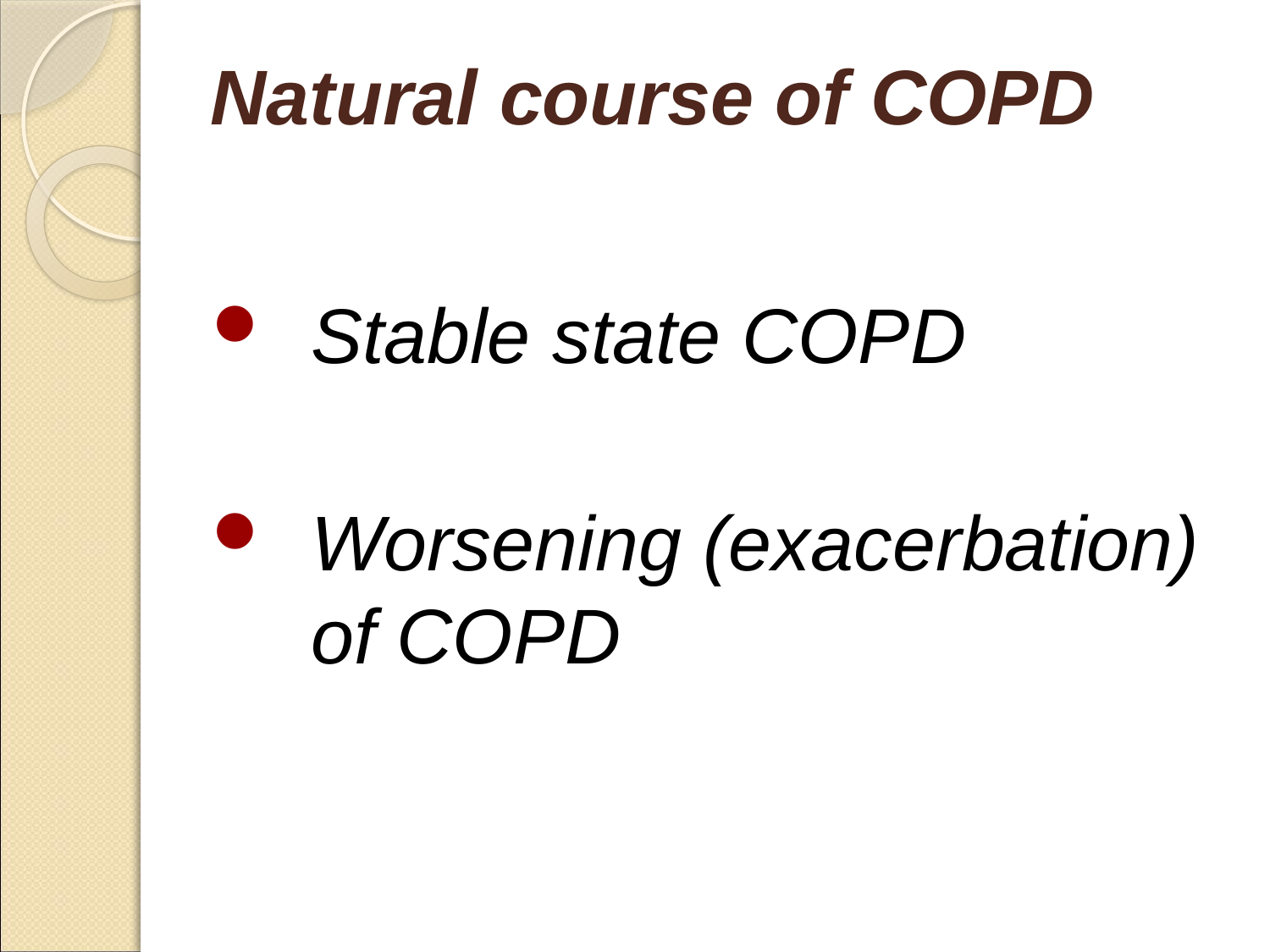

Natural course of COPD

Stable state COPD

Worsening (exacerbation) of COPD